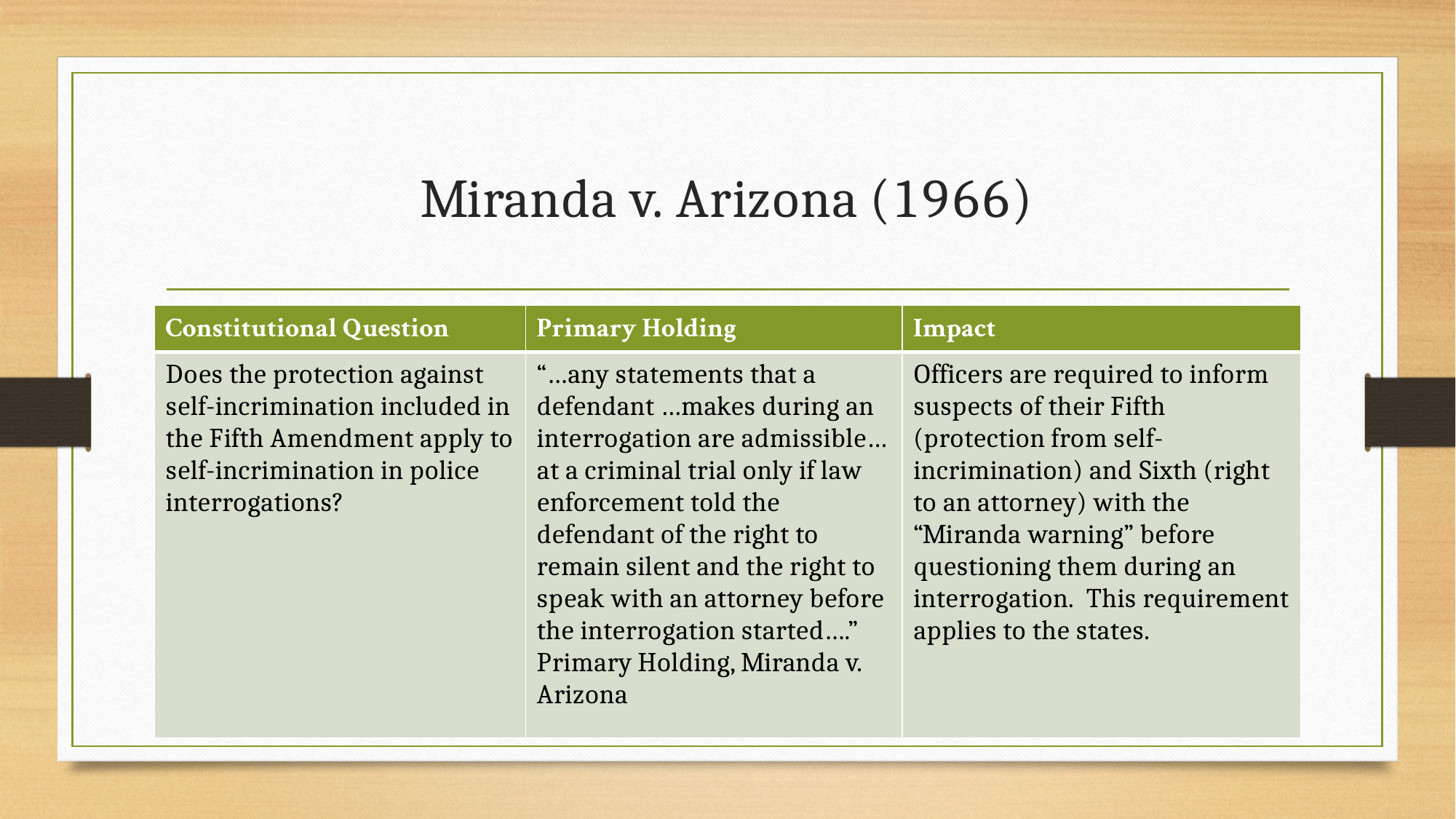

# Miranda v. Arizona (1966)
| Constitutional Question | Primary Holding | Impact |
| --- | --- | --- |
| Does the protection against self-incrimination included in the Fifth Amendment apply to self-incrimination in police interrogations? | “…any statements that a defendant …makes during an interrogation are admissible…at a criminal trial only if law enforcement told the defendant of the right to remain silent and the right to speak with an attorney before the interrogation started….” Primary Holding, Miranda v. Arizona | Officers are required to inform suspects of their Fifth (protection from self-incrimination) and Sixth (right to an attorney) with the “Miranda warning” before questioning them during an interrogation. This requirement applies to the states. |